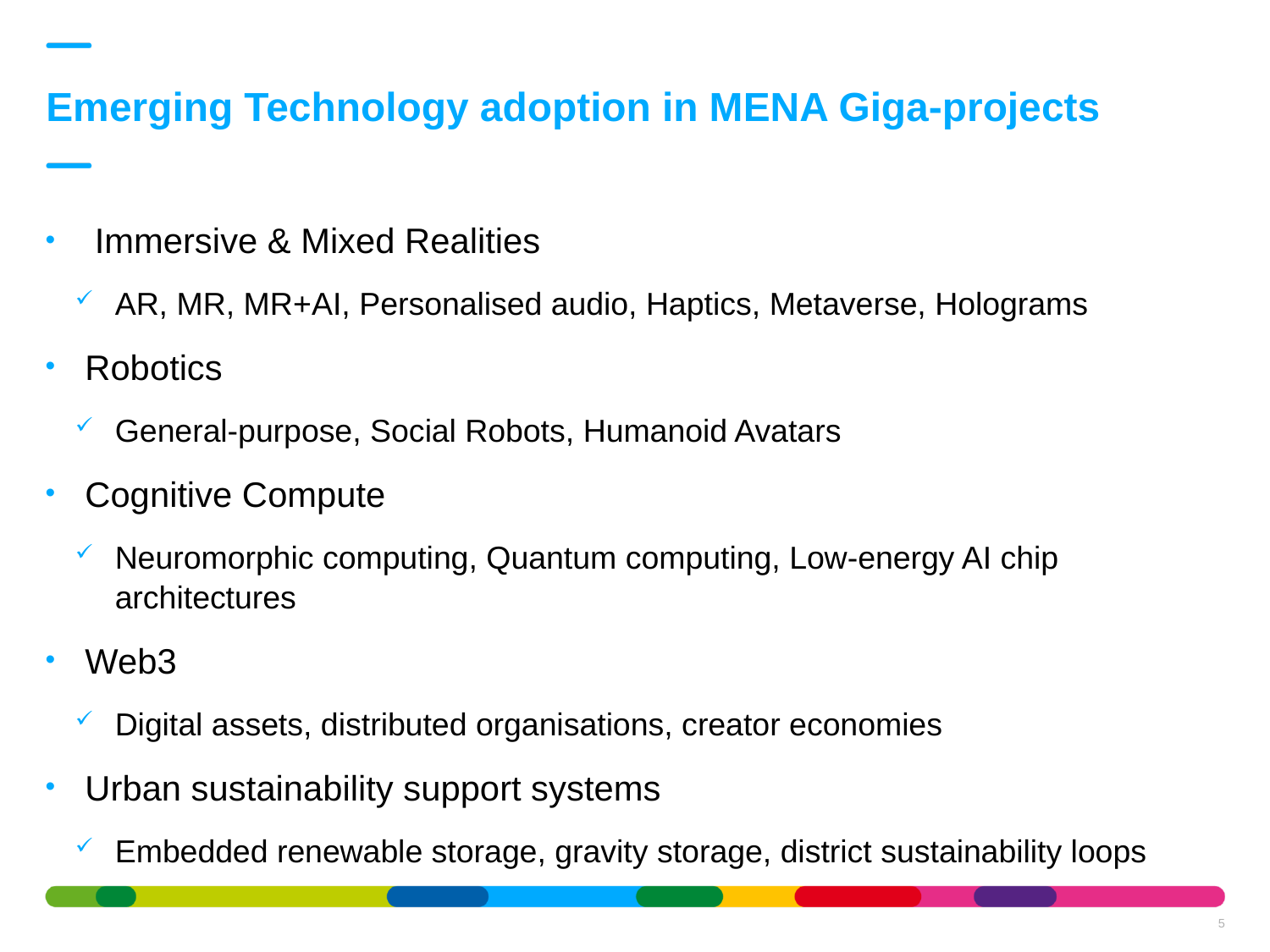

Emerging Technology adoption in MENA Giga-projects
 Immersive & Mixed Realities
AR, MR, MR+AI, Personalised audio, Haptics, Metaverse, Holograms
Robotics
General-purpose, Social Robots, Humanoid Avatars
Cognitive Compute
Neuromorphic computing, Quantum computing, Low-energy AI chip architectures
Web3
Digital assets, distributed organisations, creator economies
Urban sustainability support systems
Embedded renewable storage, gravity storage, district sustainability loops
5